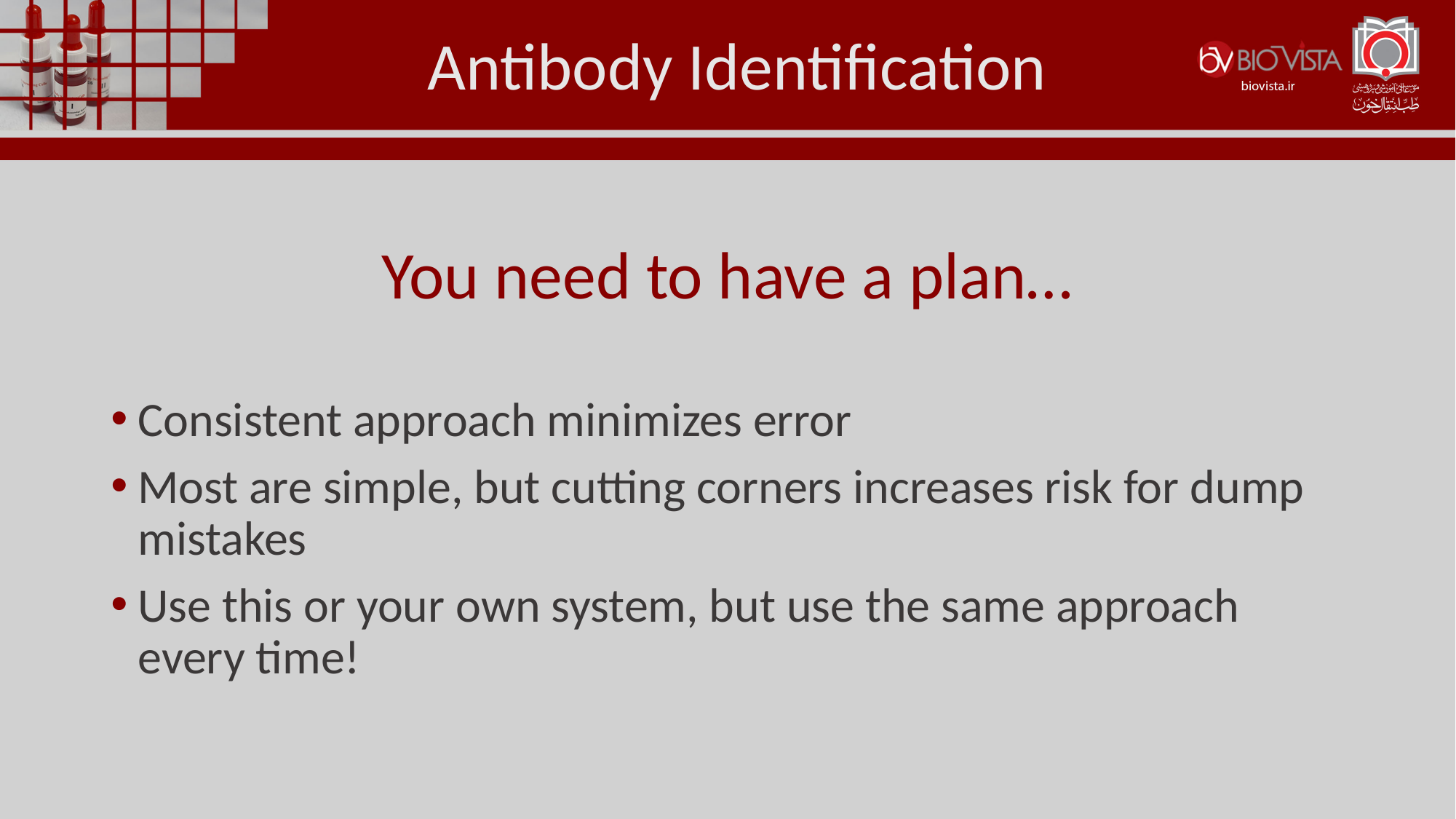

Antibody Identification
You need to have a plan…
Consistent approach minimizes error
Most are simple, but cutting corners increases risk for dump mistakes
Use this or your own system, but use the same approach every time!